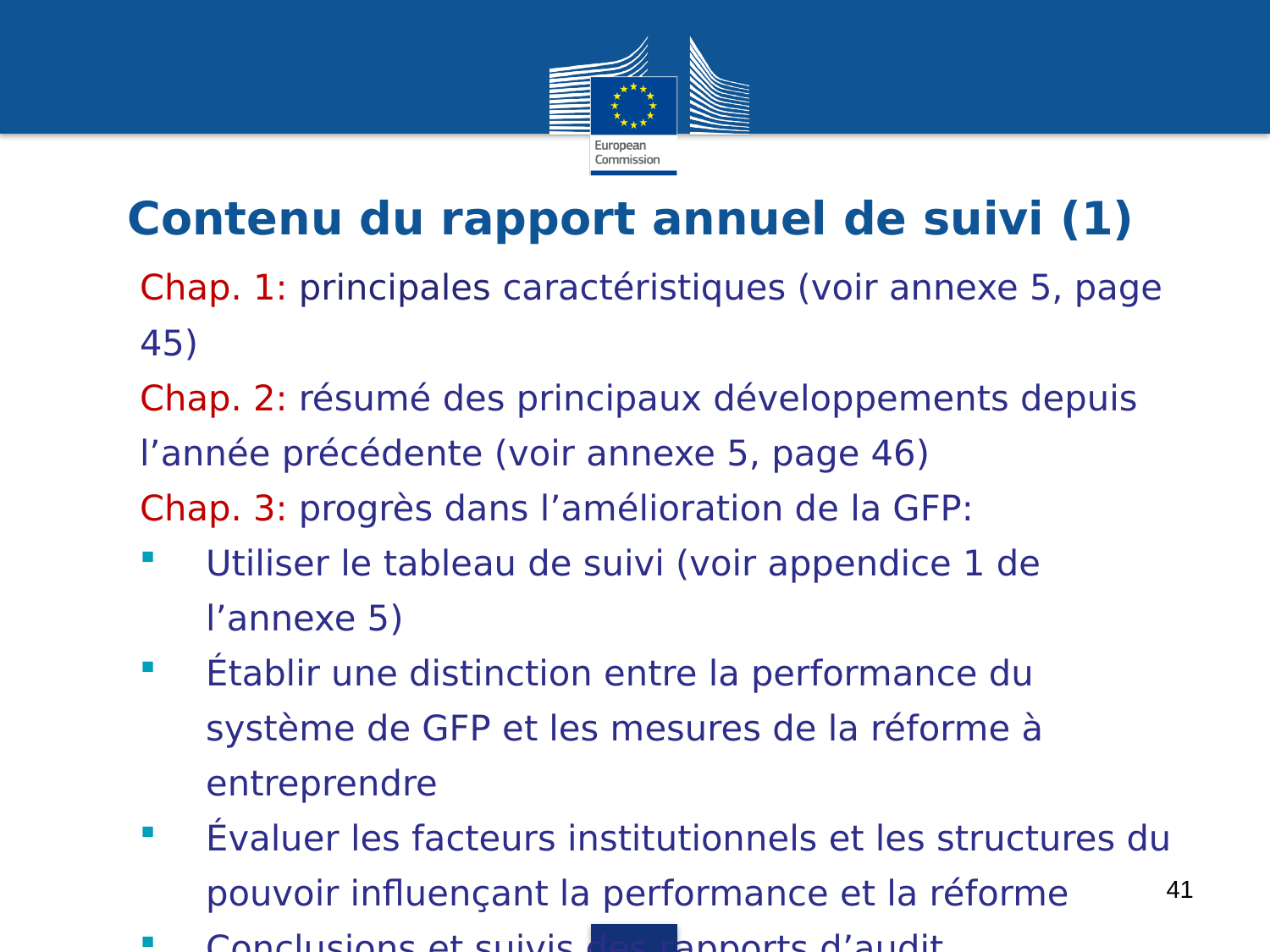

# Contenu du rapport annuel de suivi (1)
Chap. 1: principales caractéristiques (voir annexe 5, page 45)
Chap. 2: résumé des principaux développements depuis l’année précédente (voir annexe 5, page 46)
Chap. 3: progrès dans l’amélioration de la GFP:
Utiliser le tableau de suivi (voir appendice 1 de l’annexe 5)
Établir une distinction entre la performance du système de GFP et les mesures de la réforme à entreprendre
Évaluer les facteurs institutionnels et les structures du pouvoir influençant la performance et la réforme
Conclusions et suivis des rapports d’audit

41